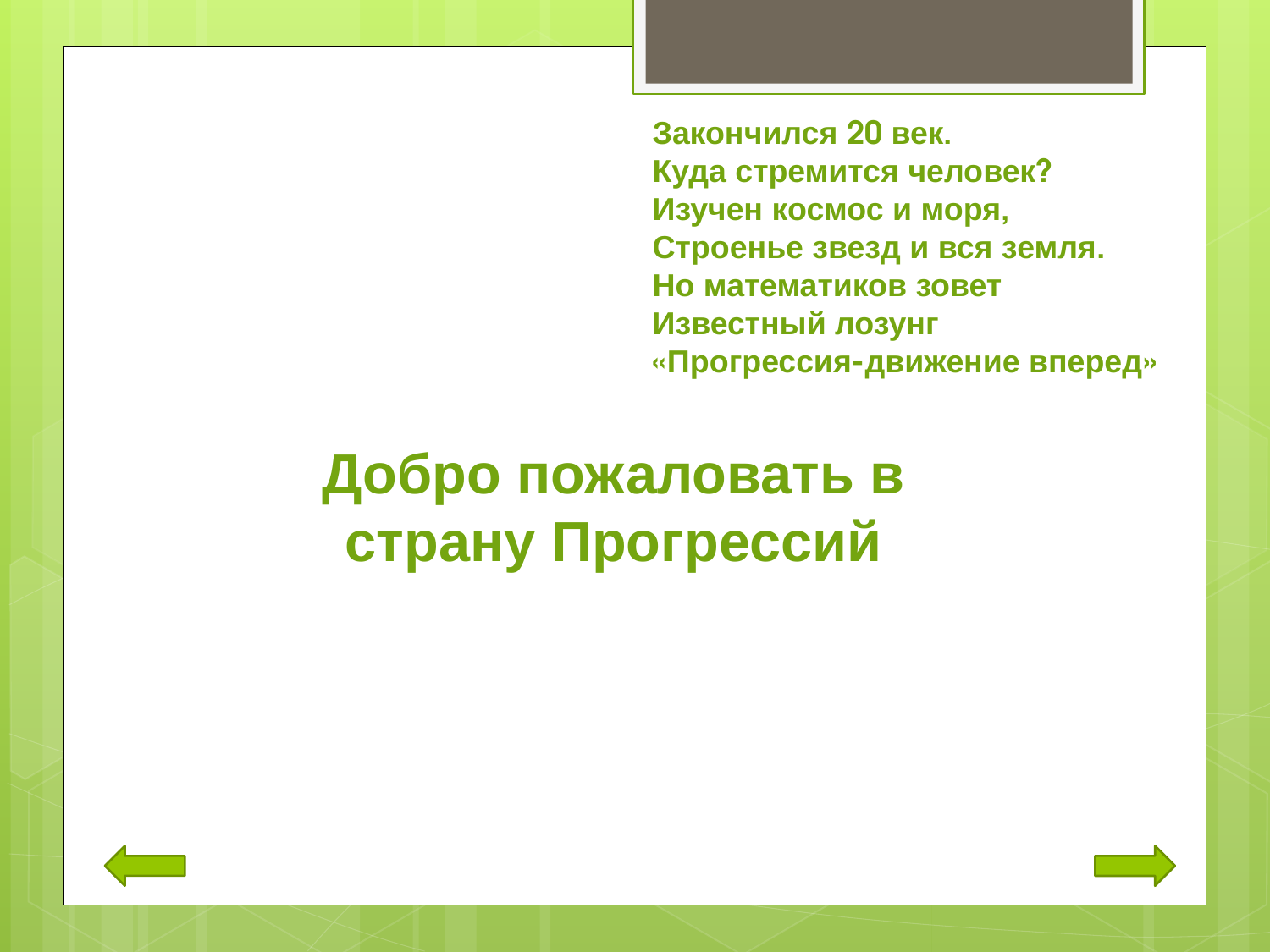

Закончился 20 век.
Куда стремится человек?
Изучен космос и моря,
Строенье звезд и вся земля.
Но математиков зовет
Известный лозунг
«Прогрессия-движение вперед»

Добро пожаловать в страну Прогрессий